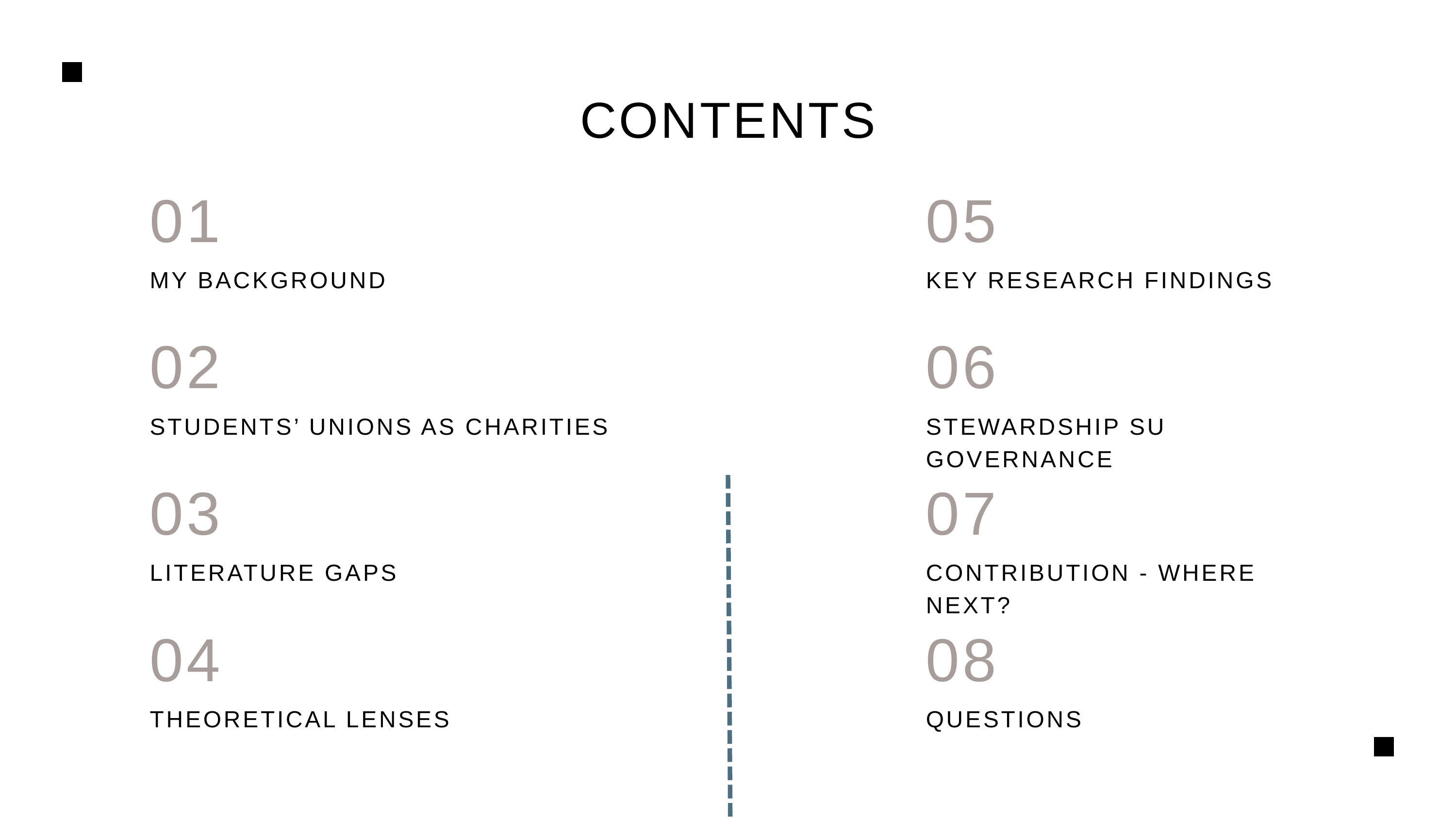

CONTENTS
01
05
MY BACKGROUND
KEY RESEARCH FINDINGS
02
06
STUDENTS’ UNIONS AS CHARITIES
STEWARDSHIP SU GOVERNANCE
03
07

LITERATURE GAPS
CONTRIBUTION - WHERE NEXT?
04
08
THEORETICAL LENSES
QUESTIONS